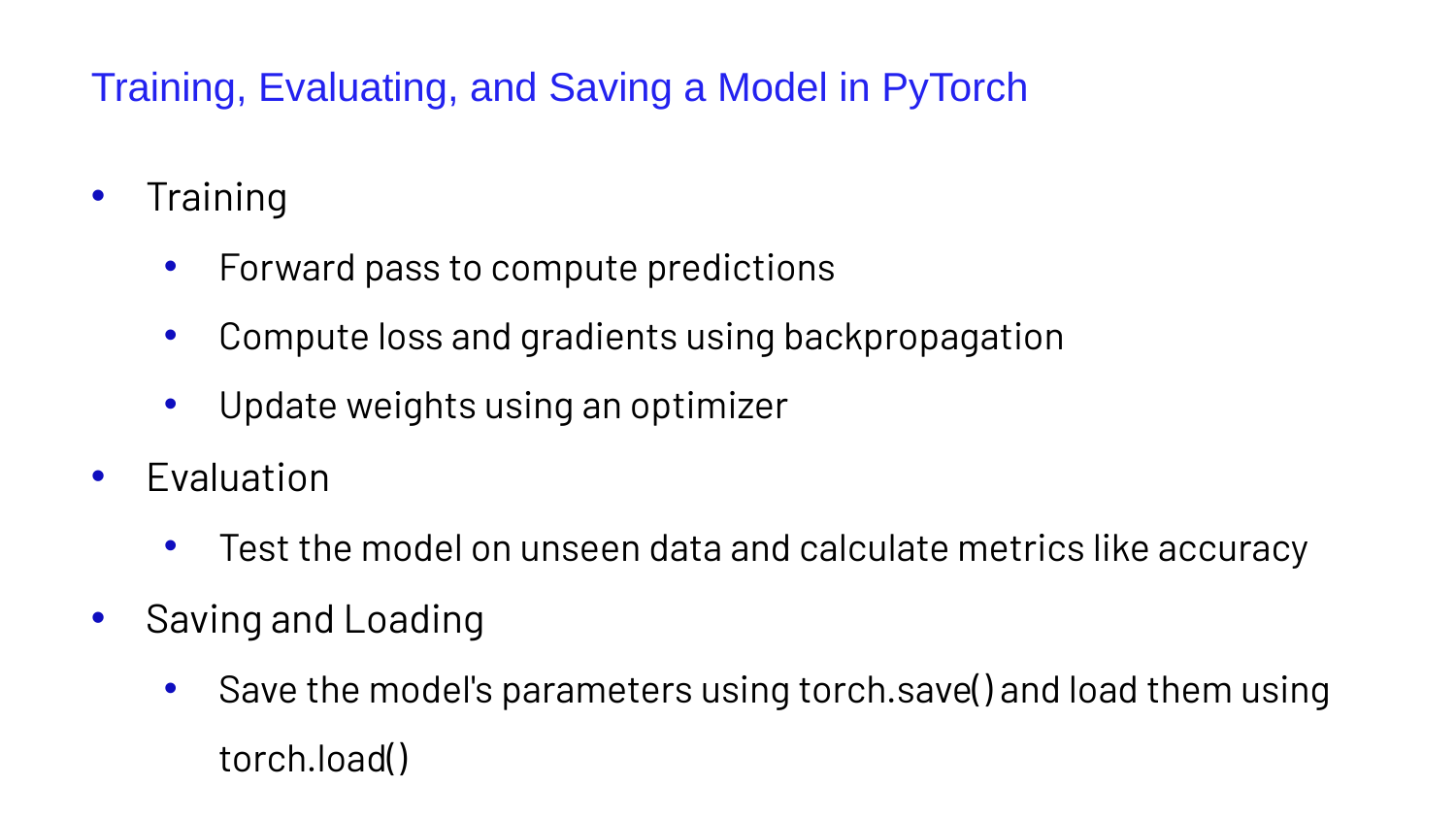

Training, Evaluating, and Saving a Model in PyTorch
Training
Forward pass to compute predictions
Compute loss and gradients using backpropagation
Update weights using an optimizer
Evaluation
Test the model on unseen data and calculate metrics like accuracy
Saving and Loading
Save the model's parameters using torch.save() and load them using torch.load()